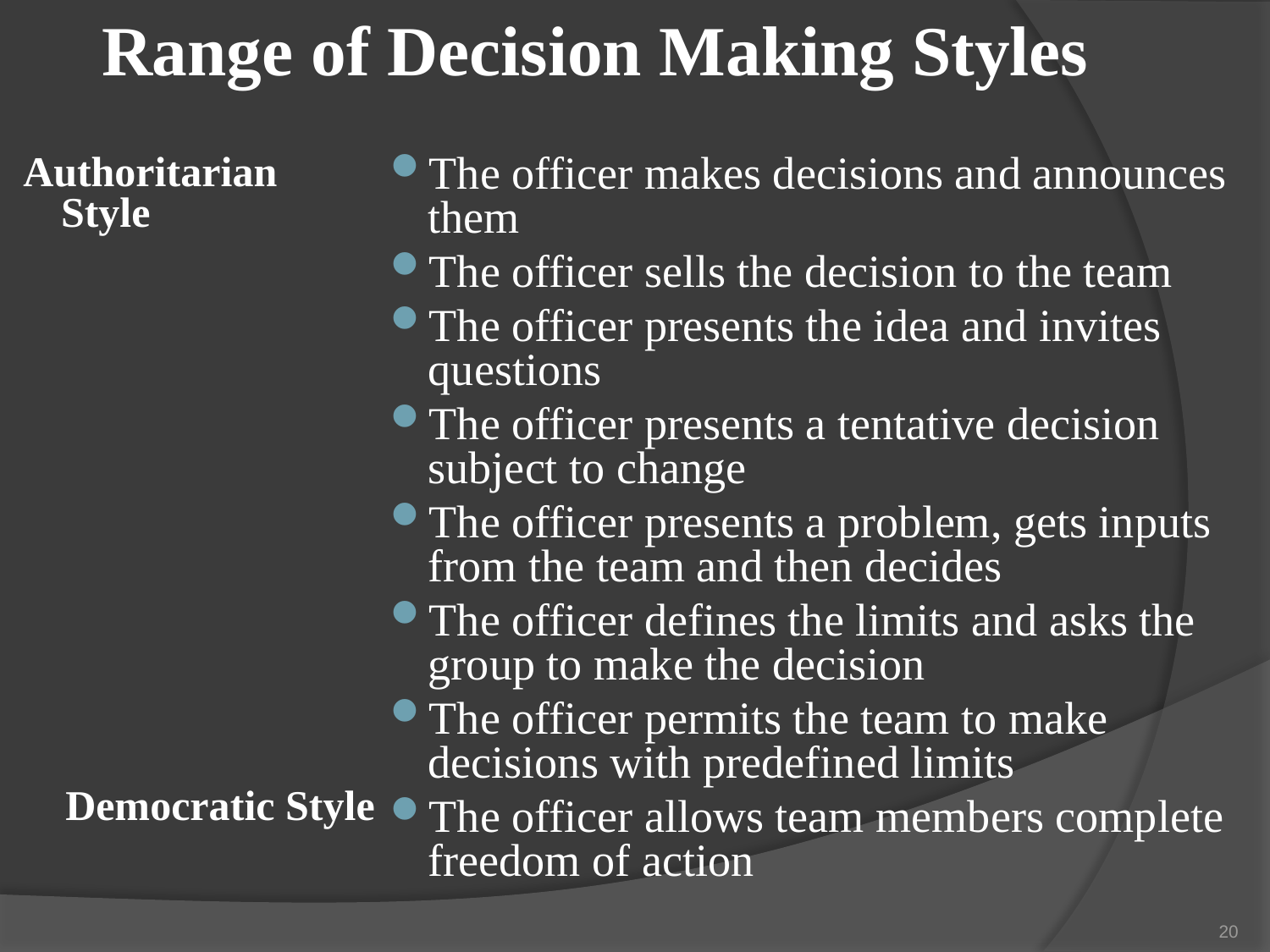

# Range of Decision Making Styles
Authoritarian  Style

    Democratic Style
The officer makes decisions and announces them
The officer sells the decision to the team
The officer presents the idea and invites questions
The officer presents a tentative decision subject to change
The officer presents a problem, gets inputs from the team and then decides
The officer defines the limits and asks the group to make the decision
The officer permits the team to make decisions with predefined limits
The officer allows team members complete freedom of action
20